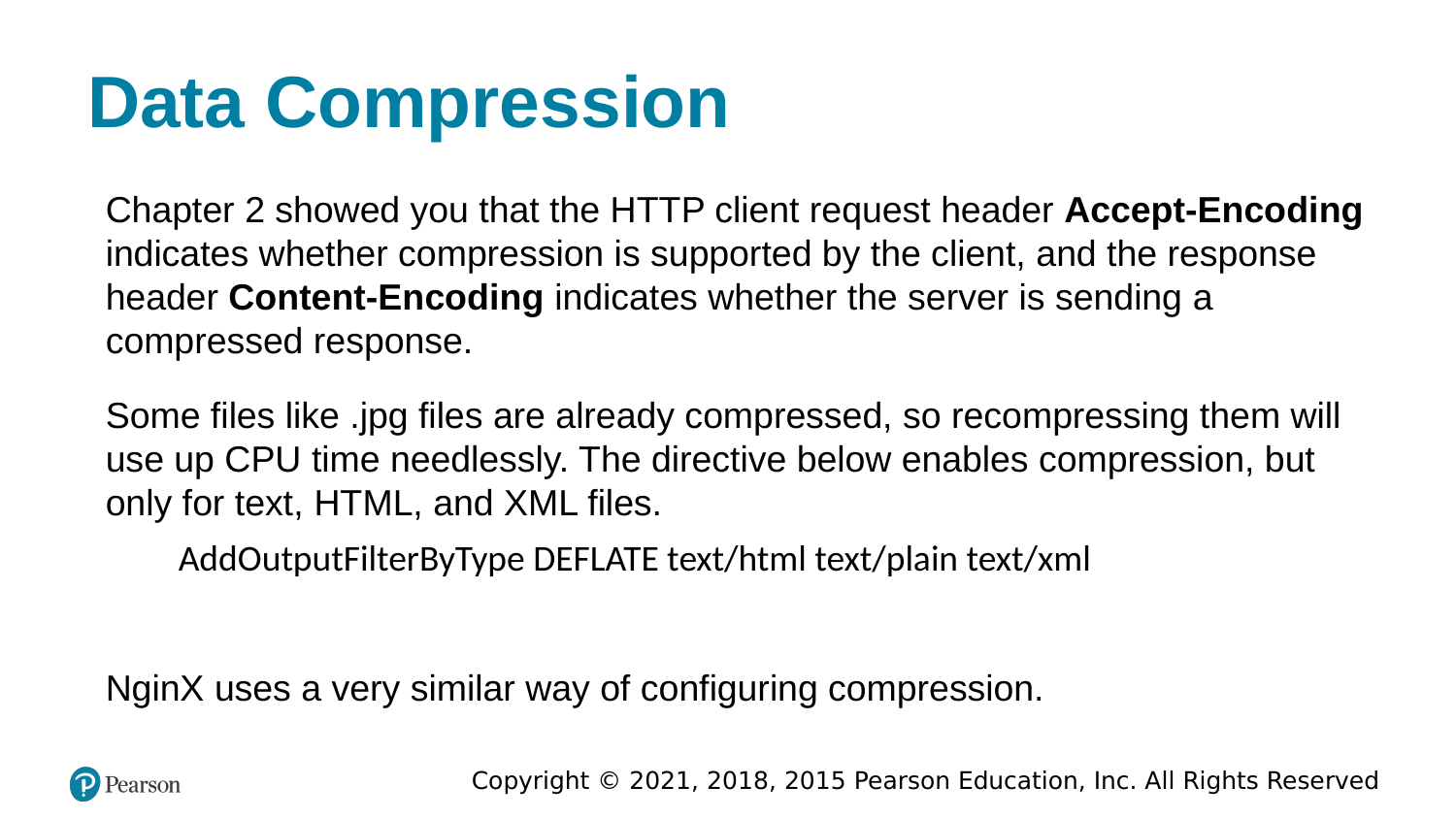

# Data Compression
Chapter 2 showed you that the HTTP client request header Accept-Encoding indicates whether compression is supported by the client, and the response header Content-Encoding indicates whether the server is sending a compressed response.
Some files like .jpg files are already compressed, so recompressing them will use up CPU time needlessly. The directive below enables compression, but only for text, HTML, and XML files.
AddOutputFilterByType DEFLATE text/html text/plain text/xml

NginX uses a very similar way of configuring compression.